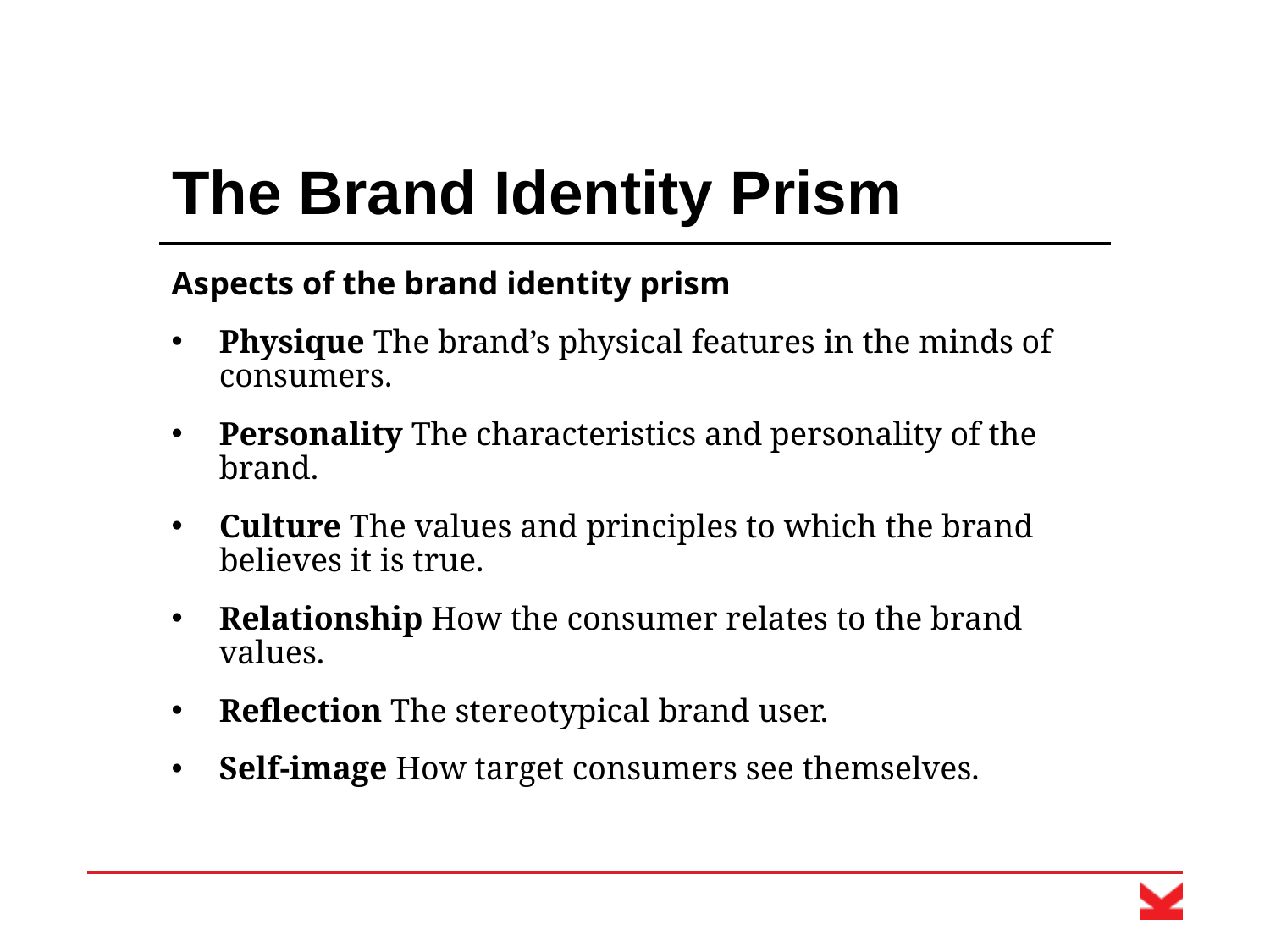

# The Brand Identity Prism
Aspects of the brand identity prism
Physique The brand’s physical features in the minds of consumers.
Personality The characteristics and personality of the brand.
Culture The values and principles to which the brand believes it is true.
Relationship How the consumer relates to the brand values.
Reflection The stereotypical brand user.
Self-image How target consumers see themselves.